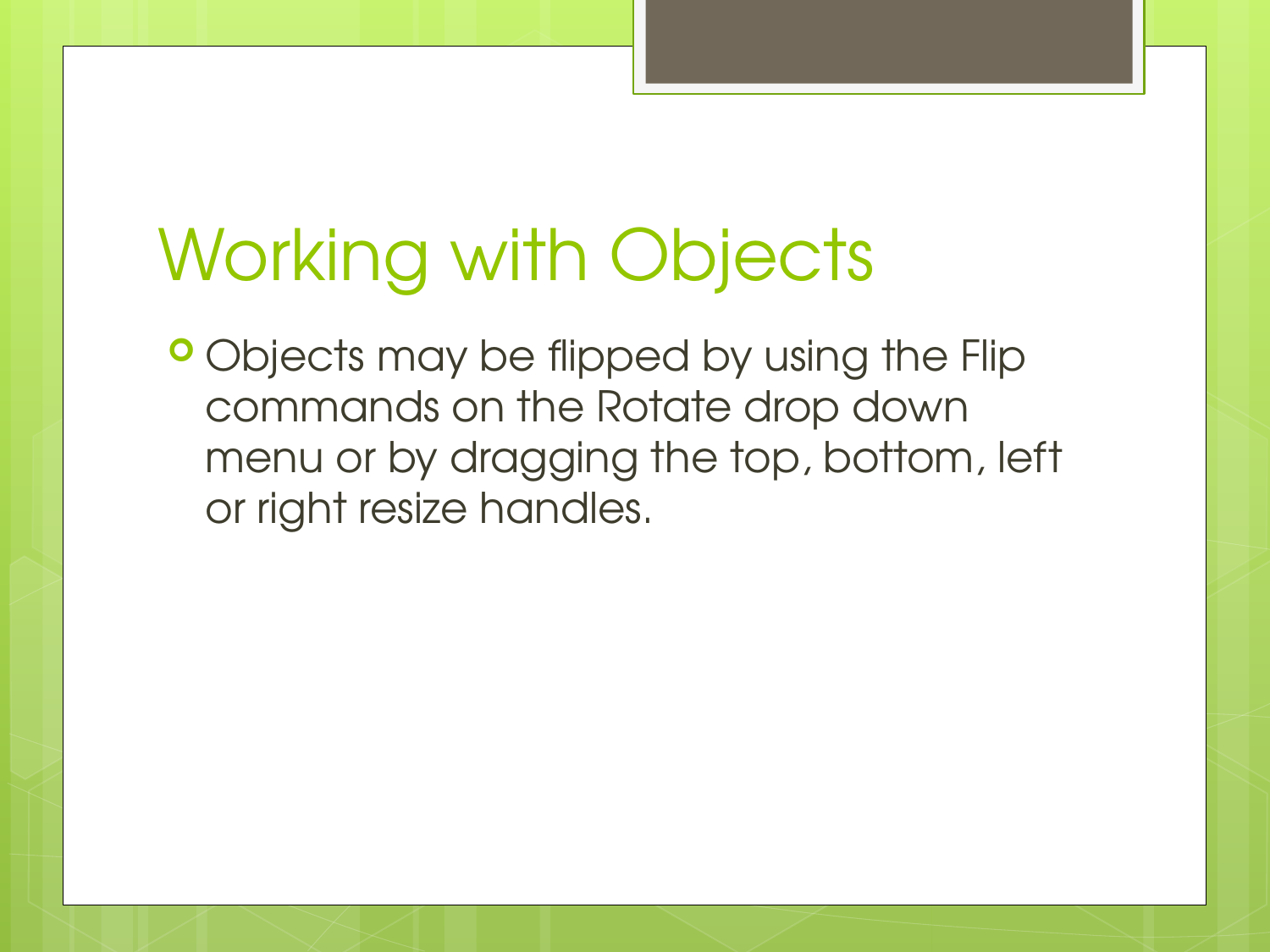

# Working with Objects
Objects may be flipped by using the Flip commands on the Rotate drop down menu or by dragging the top, bottom, left or right resize handles.